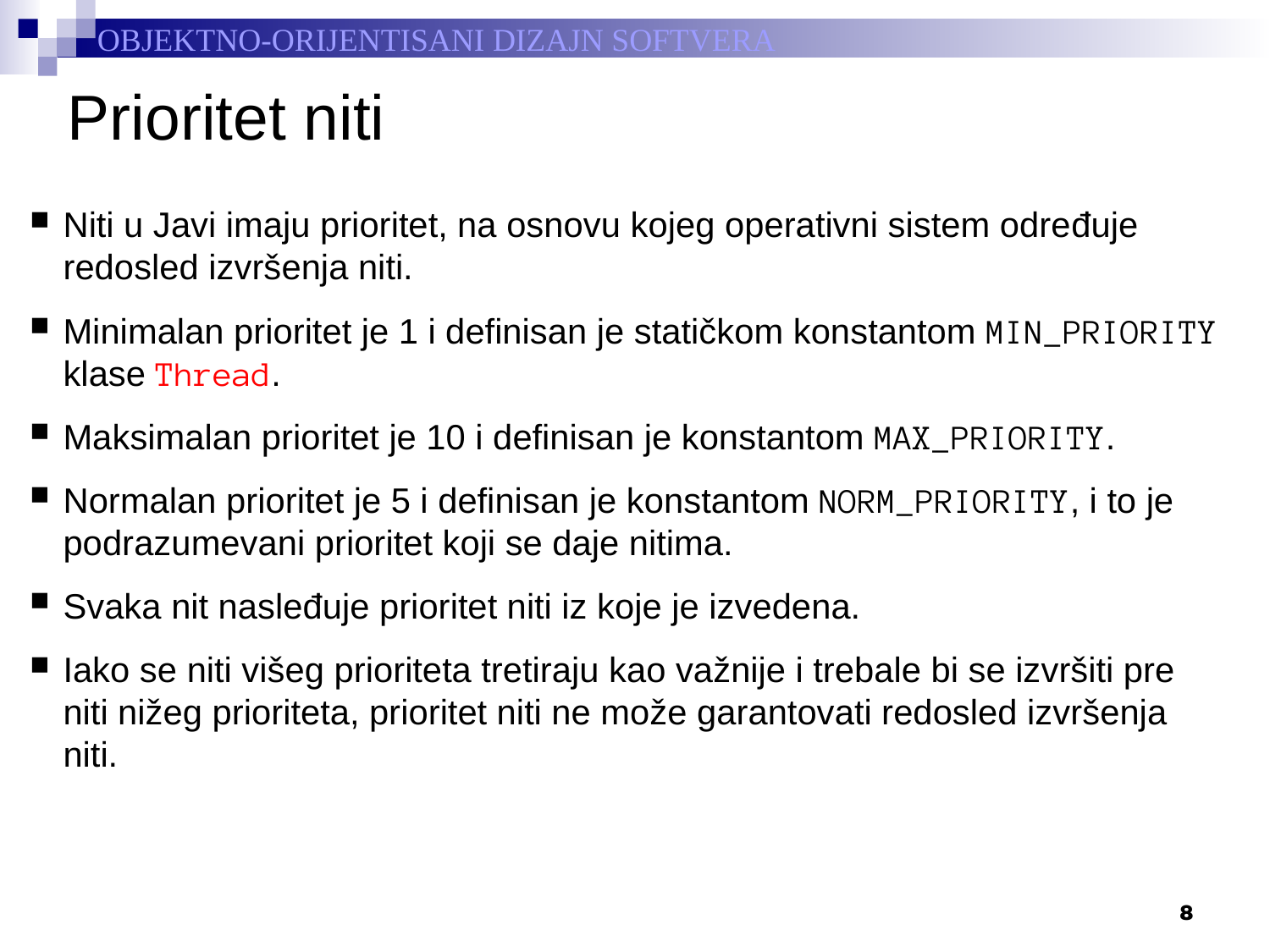

# Prioritet niti
Niti u Javi imaju prioritet, na osnovu kojeg operativni sistem određuje redosled izvršenja niti.
Minimalan prioritet je 1 i definisan je statičkom konstantom MIN_PRIORITY klase Thread.
Maksimalan prioritet je 10 i definisan je konstantom MAX_PRIORITY.
Normalan prioritet je 5 i definisan je konstantom NORM_PRIORITY, i to je podrazumevani prioritet koji se daje nitima.
Svaka nit nasleđuje prioritet niti iz koje je izvedena.
Iako se niti višeg prioriteta tretiraju kao važnije i trebale bi se izvršiti pre niti nižeg prioriteta, prioritet niti ne može garantovati redosled izvršenja niti.
8